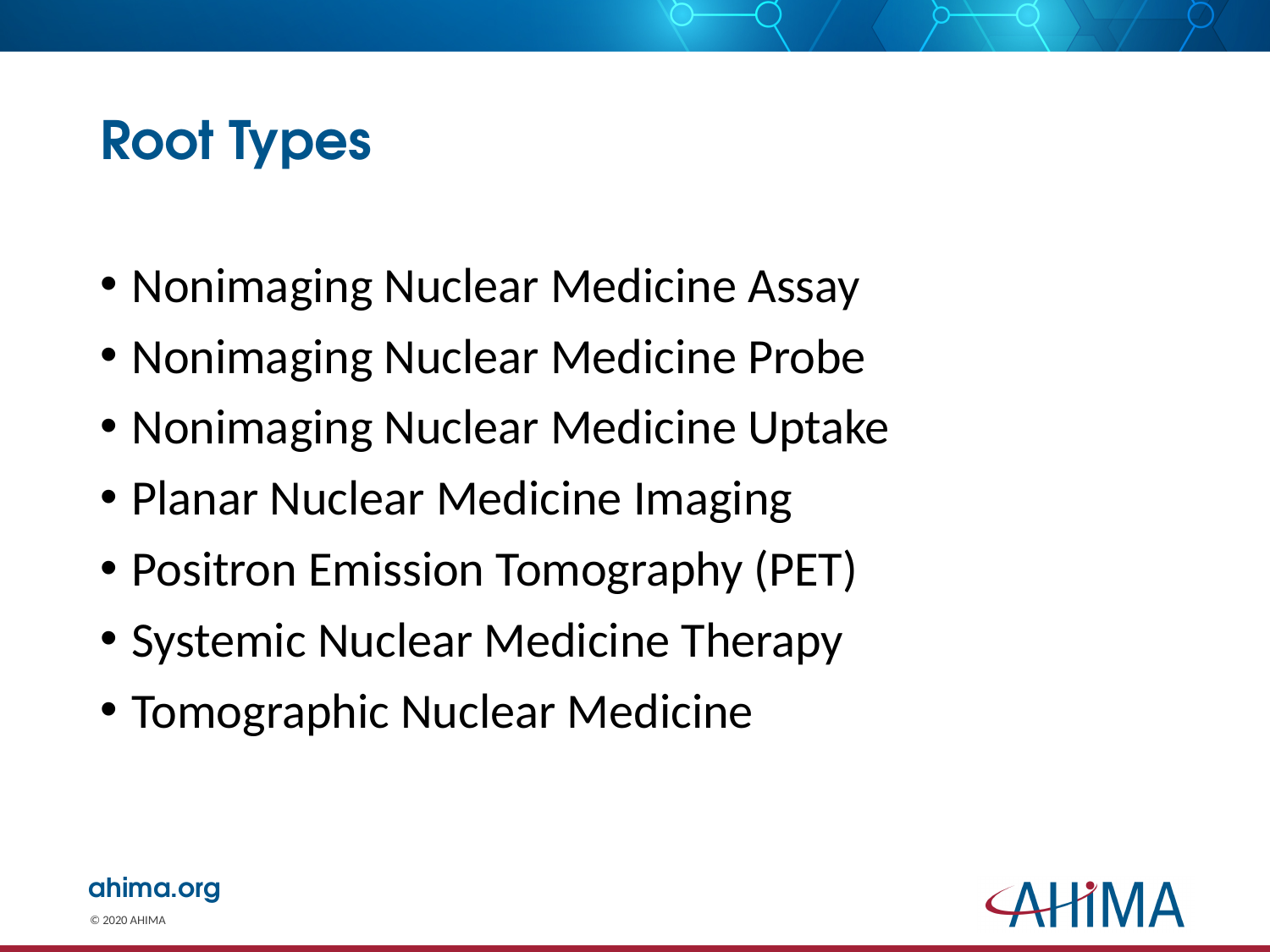

# Root Types
Nonimaging Nuclear Medicine Assay
Nonimaging Nuclear Medicine Probe
Nonimaging Nuclear Medicine Uptake
Planar Nuclear Medicine Imaging
Positron Emission Tomography (PET)
Systemic Nuclear Medicine Therapy
Tomographic Nuclear Medicine